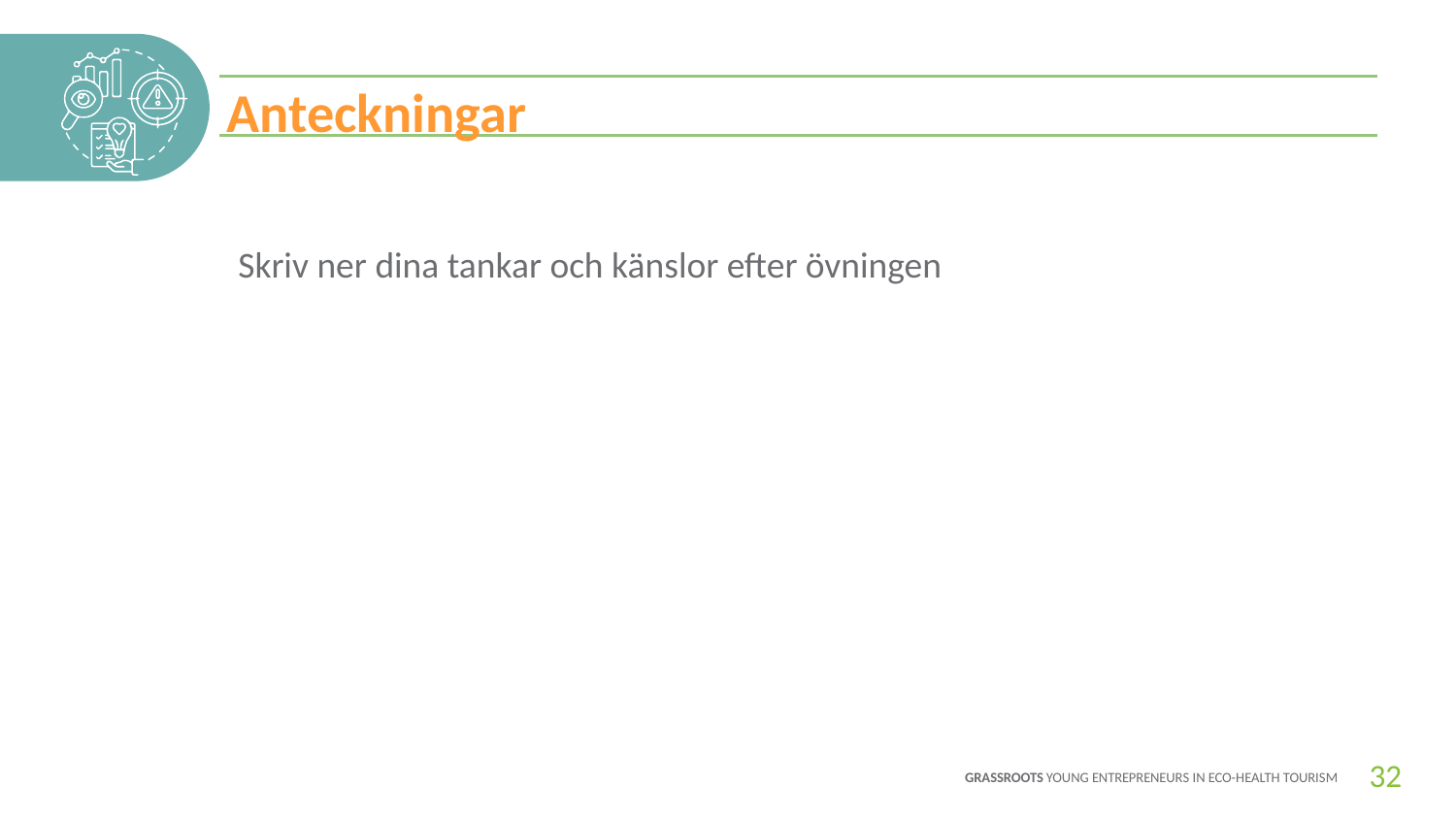

Anteckningar

Skriv ner dina tankar och känslor efter övningen

32